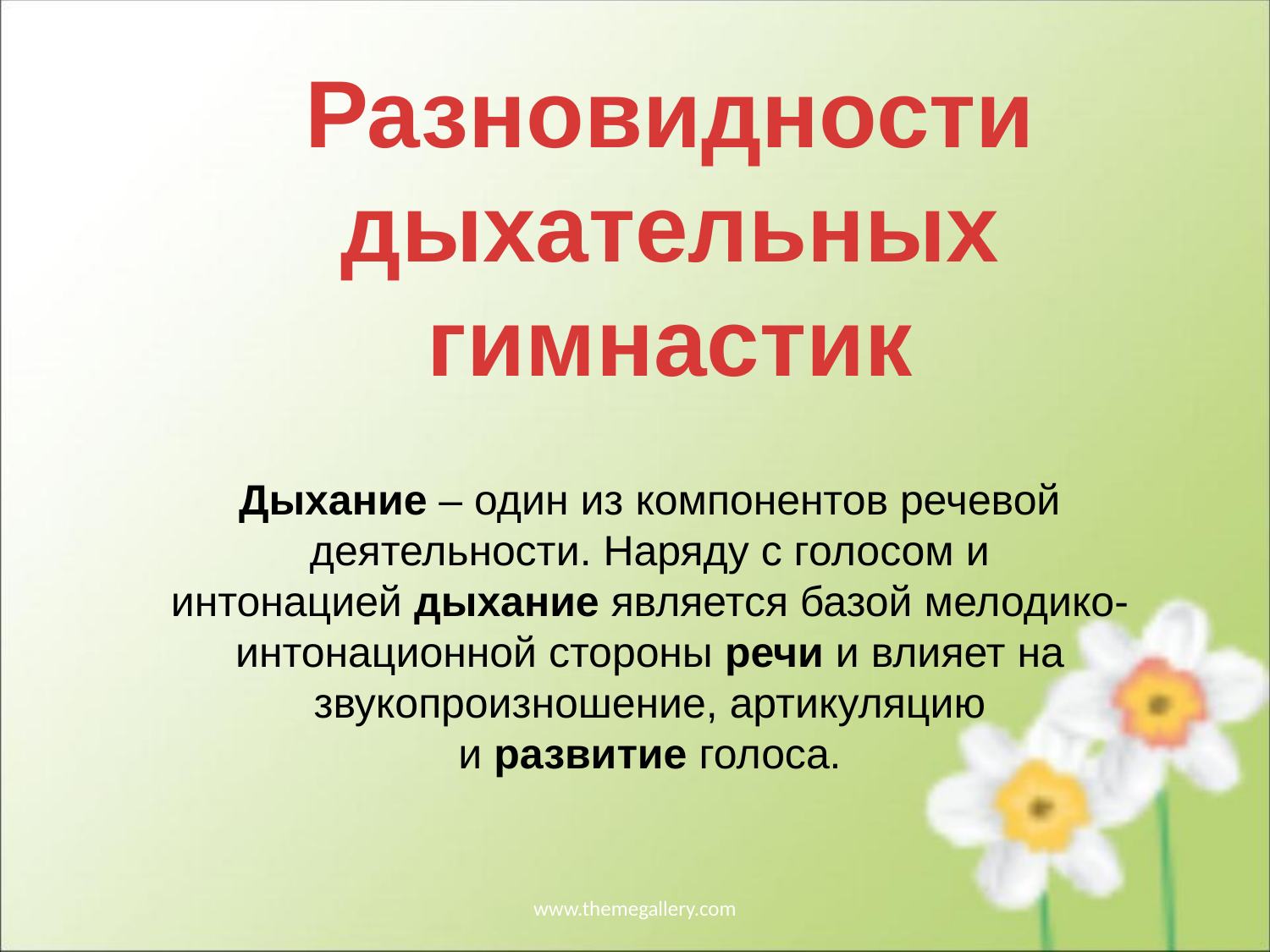

Разновидности дыхательных гимнастик

Дыхание – один из компонентов речевой деятельности. Наряду с голосом и интонацией дыхание является базой мелодико-интонационной стороны речи и влияет на звукопроизношение, артикуляцию и развитие голоса.
www.themegallery.com